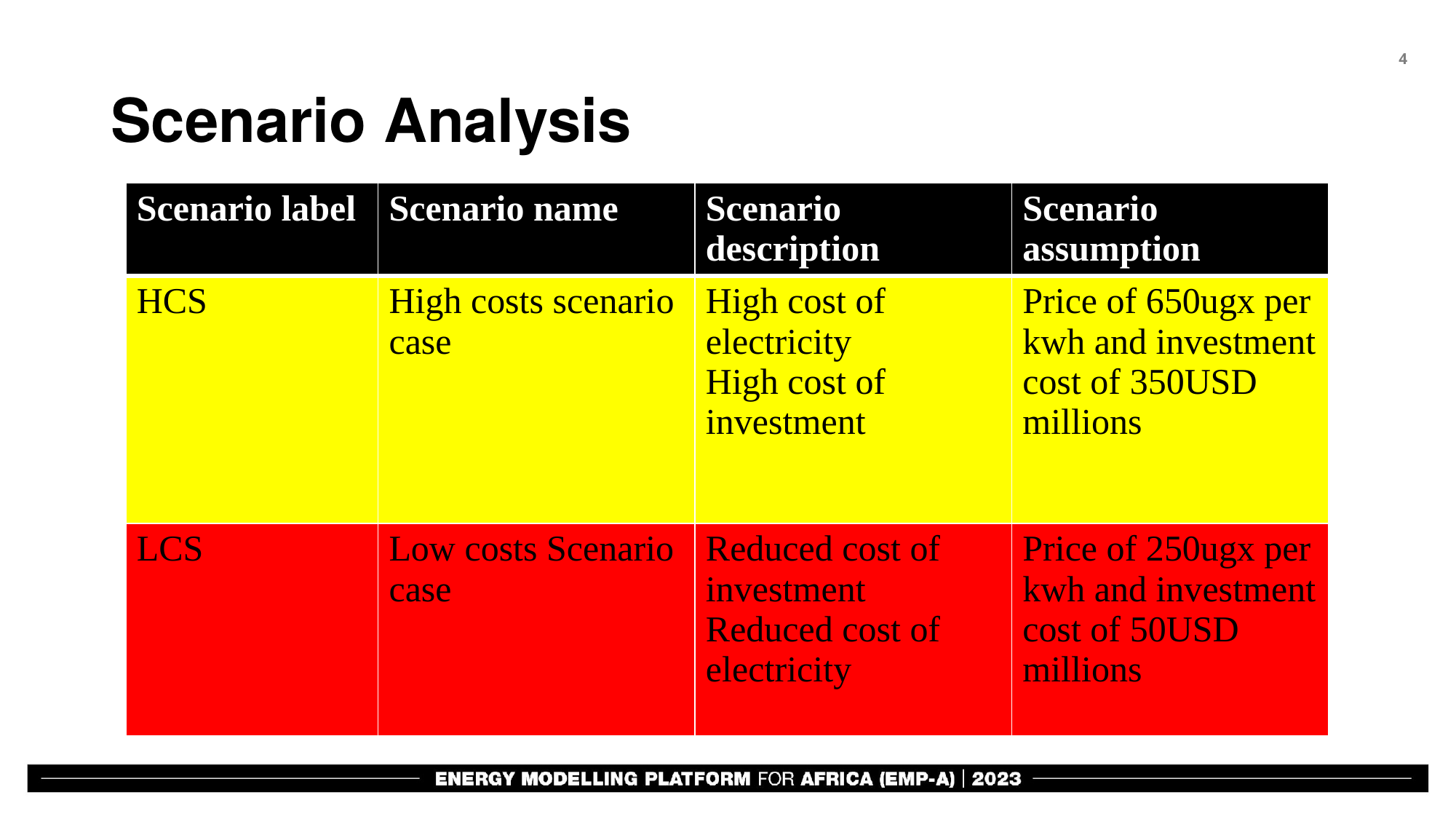

# Scenario Analysis
| Scenario label | Scenario name | Scenario description | Scenario assumption |
| --- | --- | --- | --- |
| HCS | High costs scenario case | High cost of electricity High cost of investment | Price of 650ugx per kwh and investment cost of 350USD millions |
| LCS | Low costs Scenario case | Reduced cost of investment Reduced cost of electricity | Price of 250ugx per kwh and investment cost of 50USD millions |